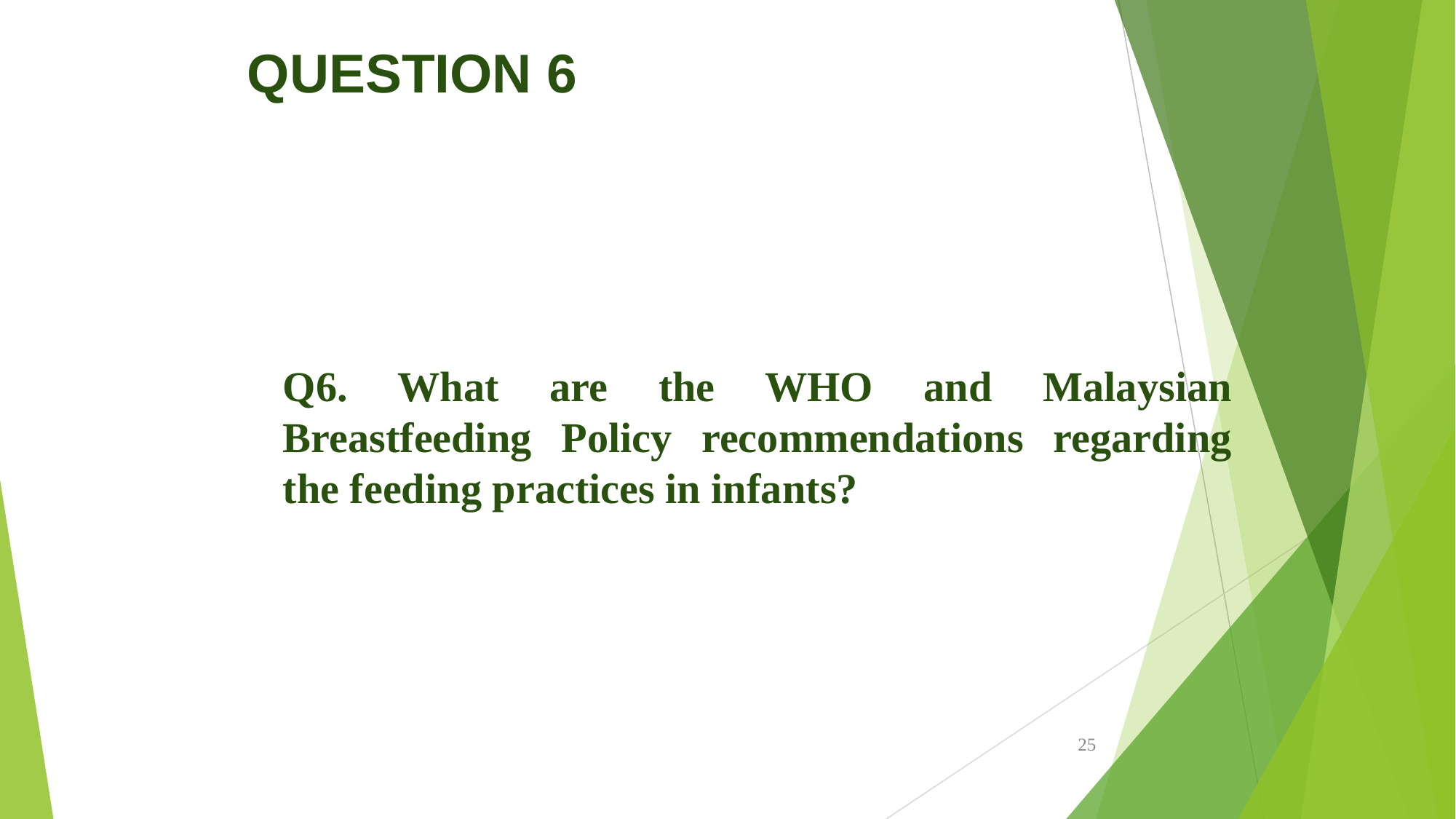

# QUESTION 6

Q6. What are the WHO and Malaysian Breastfeeding Policy recommendations regarding the feeding practices in infants?
25